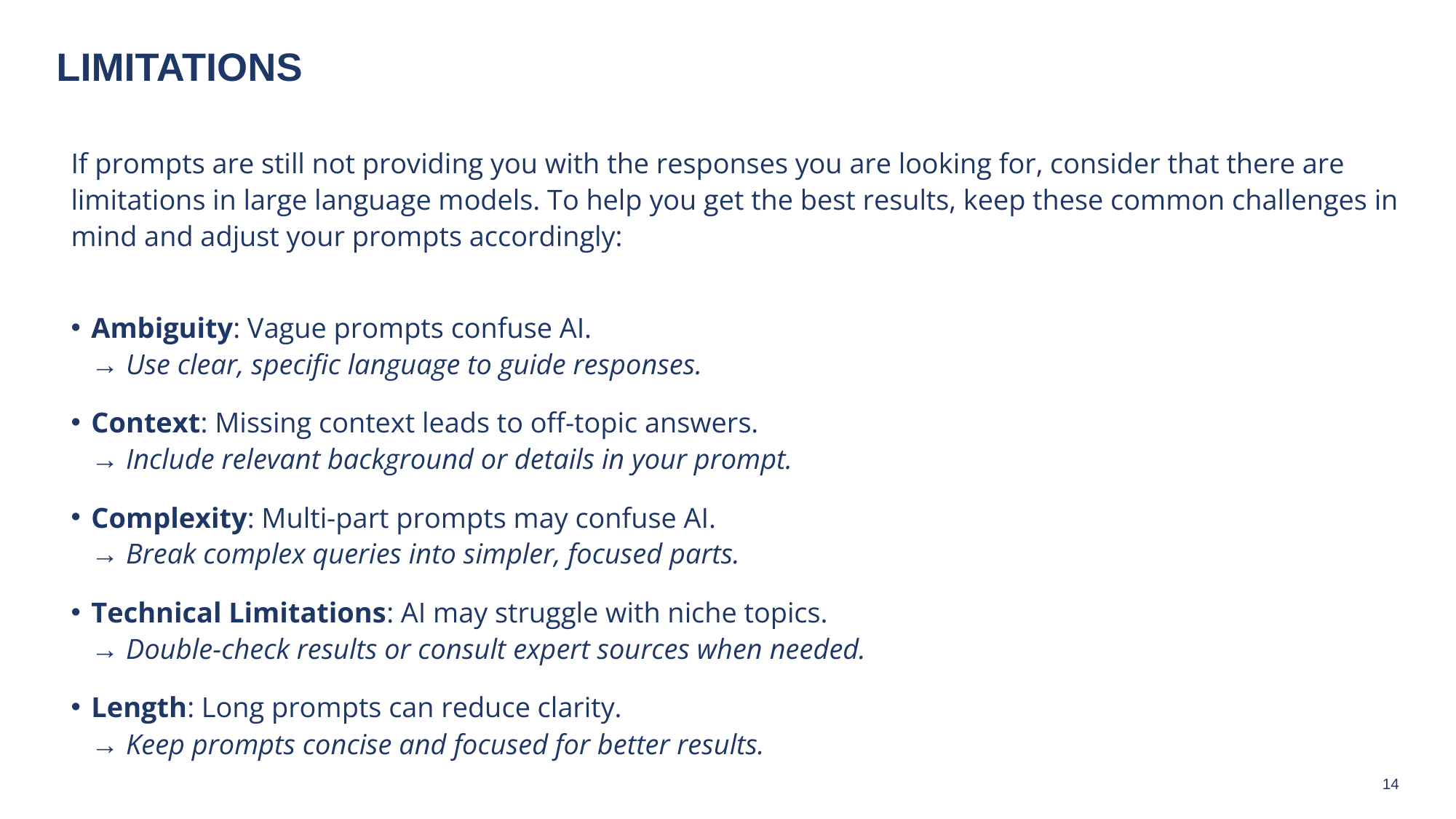

# limitations
If prompts are still not providing you with the responses you are looking for, consider that there are limitations in large language models. To help you get the best results, keep these common challenges in mind and adjust your prompts accordingly:
Ambiguity: Vague prompts confuse AI.
→ Use clear, specific language to guide responses.
Context: Missing context leads to off-topic answers.
→ Include relevant background or details in your prompt.
Complexity: Multi-part prompts may confuse AI.
→ Break complex queries into simpler, focused parts.
Technical Limitations: AI may struggle with niche topics.
→ Double-check results or consult expert sources when needed.
Length: Long prompts can reduce clarity.
→ Keep prompts concise and focused for better results.
14